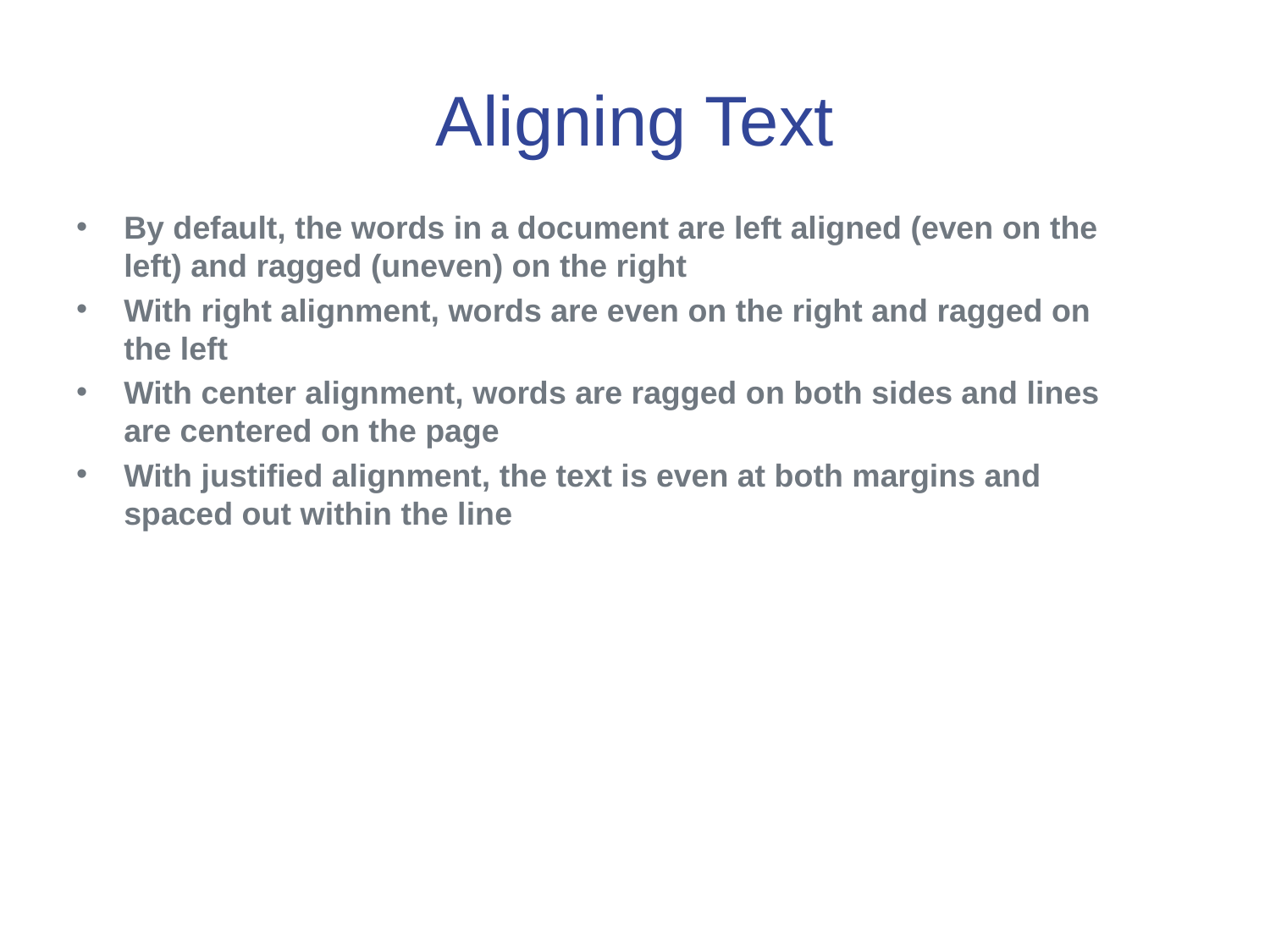

# Aligning Text
By default, the words in a document are left aligned (even on the left) and ragged (uneven) on the right
With right alignment, words are even on the right and ragged on the left
With center alignment, words are ragged on both sides and lines are centered on the page
With justified alignment, the text is even at both margins and spaced out within the line